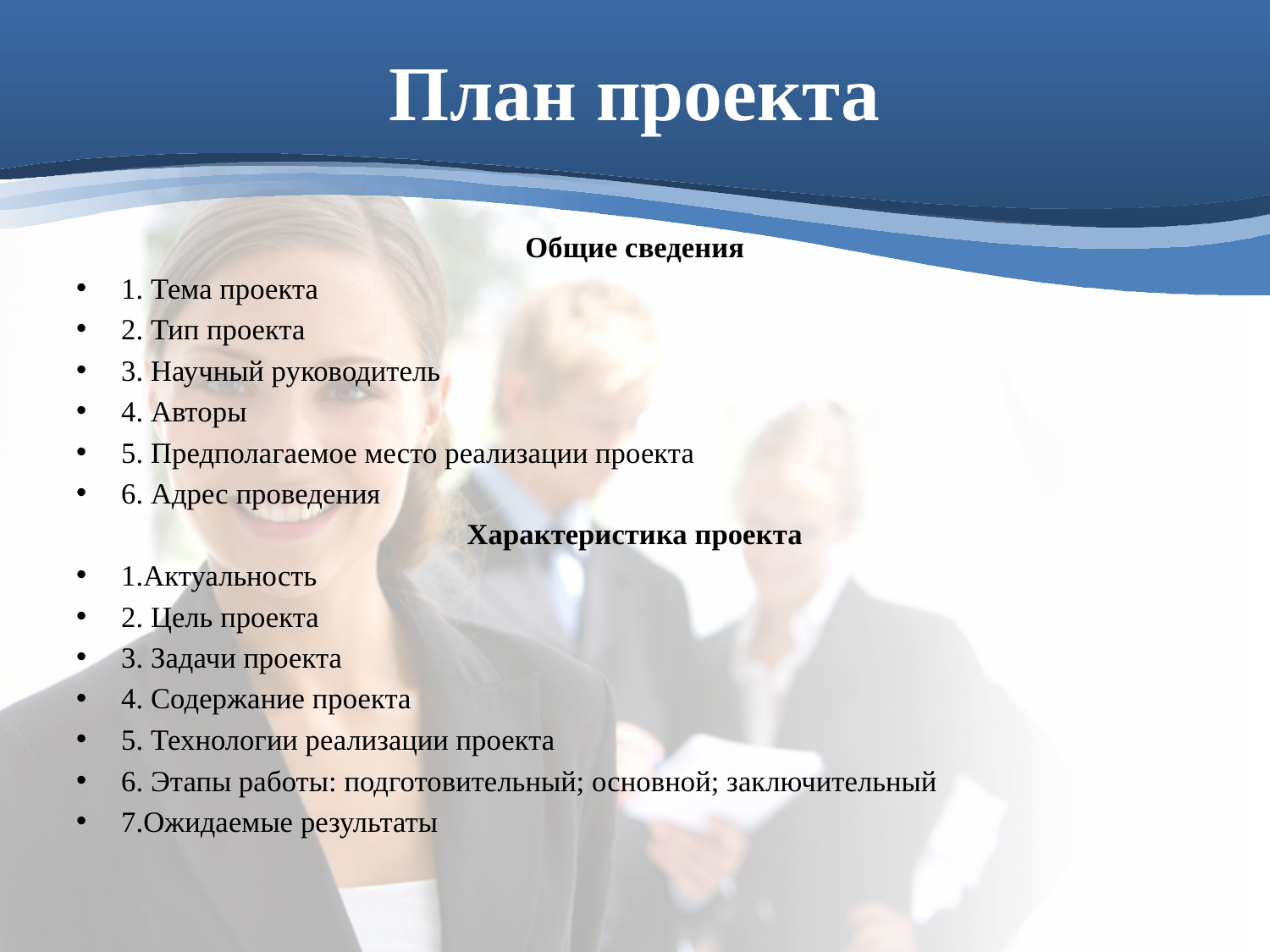

# План проекта
Общие сведения
1. Тема проекта
2. Тип проекта
3. Научный руководитель
4. Авторы
5. Предполагаемое место реализации проекта
6. Адрес проведения
Характеристика проекта
1.Актуальность
2. Цель проекта
3. Задачи проекта
4. Содержание проекта
5. Технологии реализации проекта
6. Этапы работы: подготовительный; основной; заключительный
7.Ожидаемые результаты